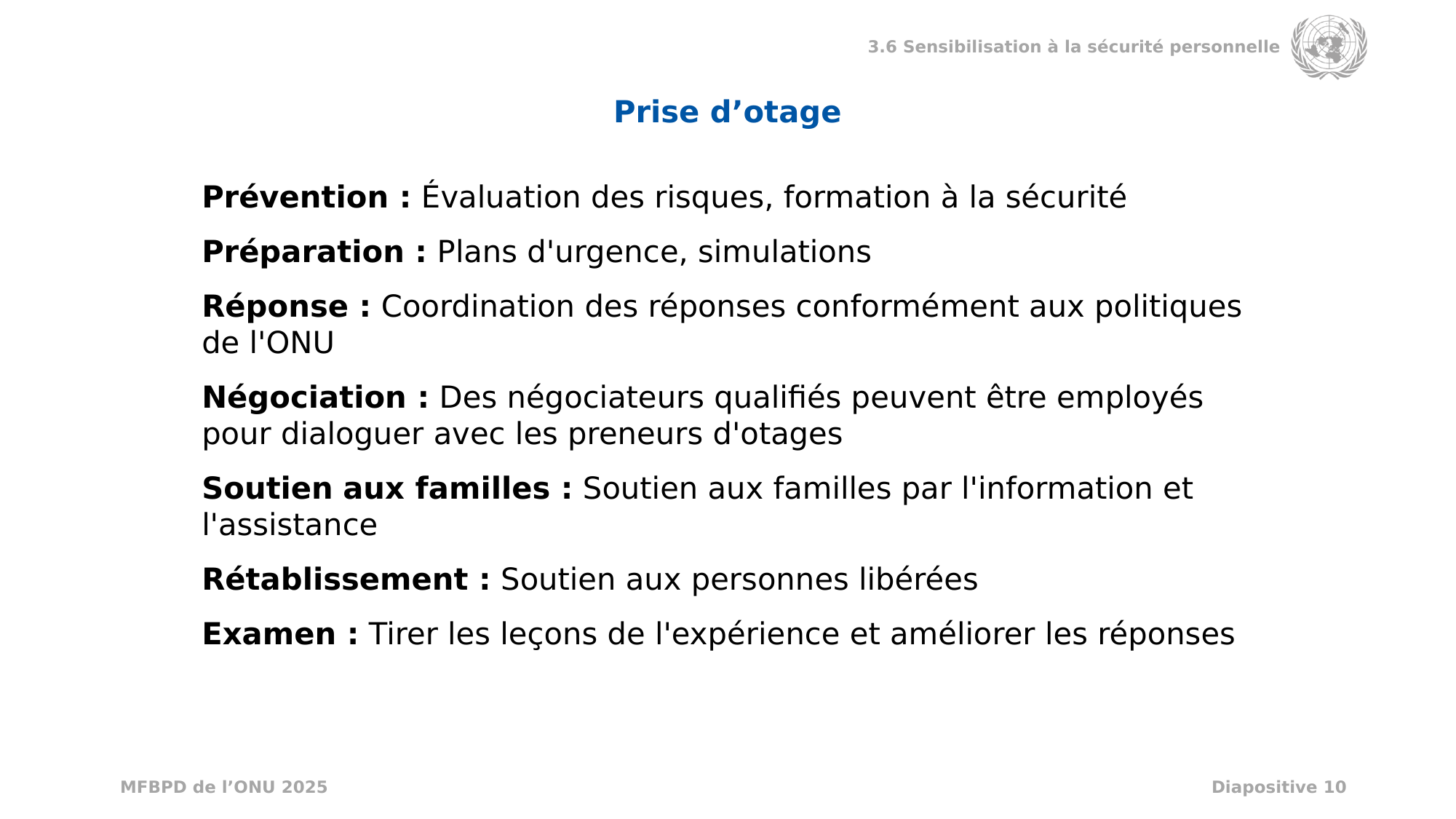

Prise d’otage
Prévention : Évaluation des risques, formation à la sécurité
Préparation : Plans d'urgence, simulations
Réponse : Coordination des réponses conformément aux politiques de l'ONU
Négociation : Des négociateurs qualifiés peuvent être employés pour dialoguer avec les preneurs d'otages
Soutien aux familles : Soutien aux familles par l'information et l'assistance
Rétablissement : Soutien aux personnes libérées
Examen : Tirer les leçons de l'expérience et améliorer les réponses